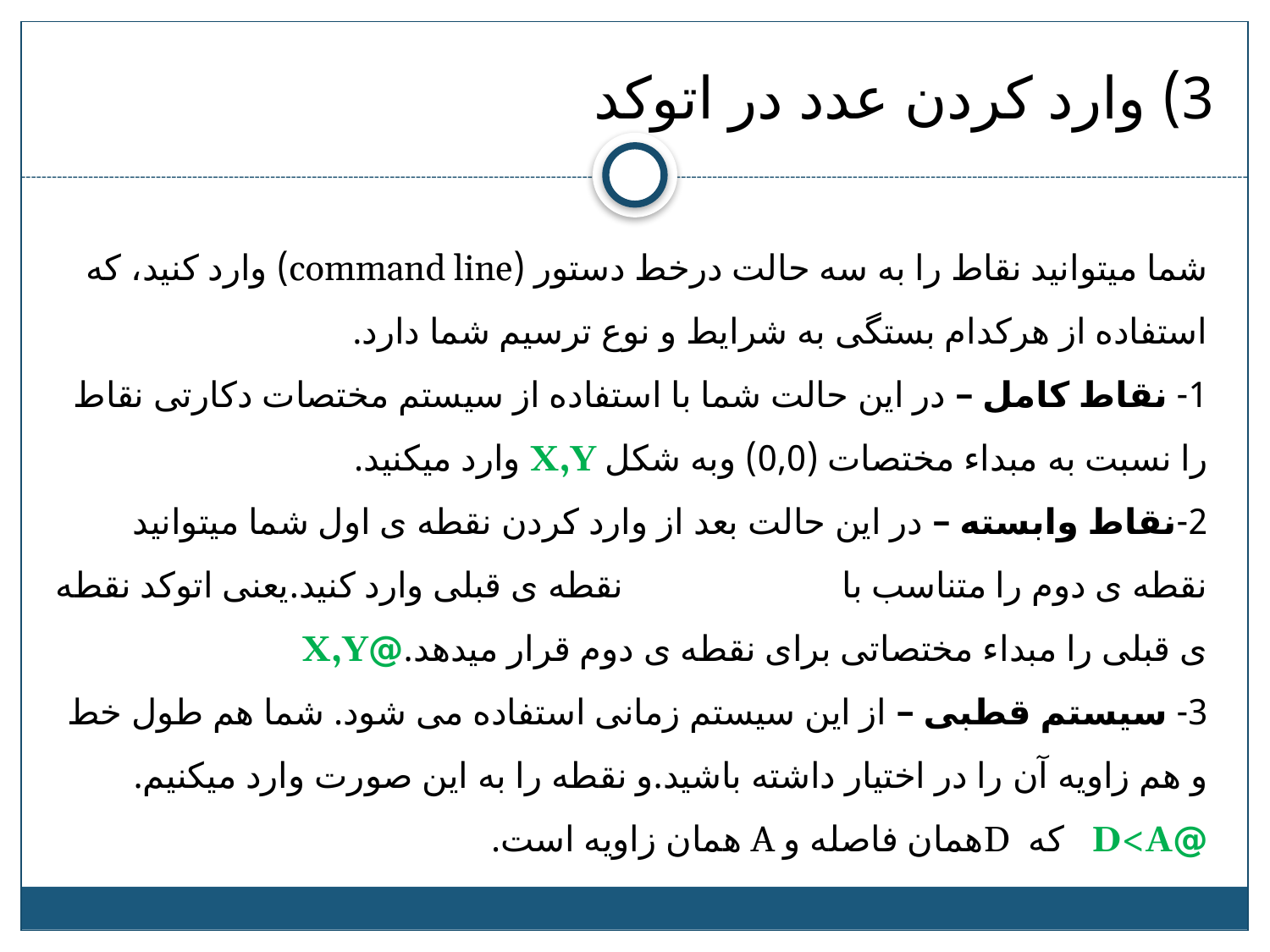

# 3) وارد کردن عدد در اتوکد
شما میتوانید نقاط را به سه حالت درخط دستور (command line) وارد کنید، که استفاده از هرکدام بستگی به شرایط و نوع ترسیم شما دارد.
1- نقاط کامل – در این حالت شما با استفاده از سیستم مختصات دکارتی نقاط را نسبت به مبداء مختصات (0,0) وبه شکل X,Y وارد میکنید.
2-نقاط وابسته – در این حالت بعد از وارد کردن نقطه ی اول شما میتوانید نقطه ی دوم را متناسب با                        نقطه ی قبلی وارد کنید.یعنی اتوکد نقطه ی قبلی را مبداء مختصاتی برای نقطه ی دوم قرار میدهد.@X,Y
3- سیستم قطبی – از این سیستم زمانی استفاده می شود. شما هم طول خط و هم زاویه آن را در اختیار داشته باشید.و نقطه را به این صورت وارد میکنیم. @D<A   که  Dهمان فاصله و A همان زاویه است.